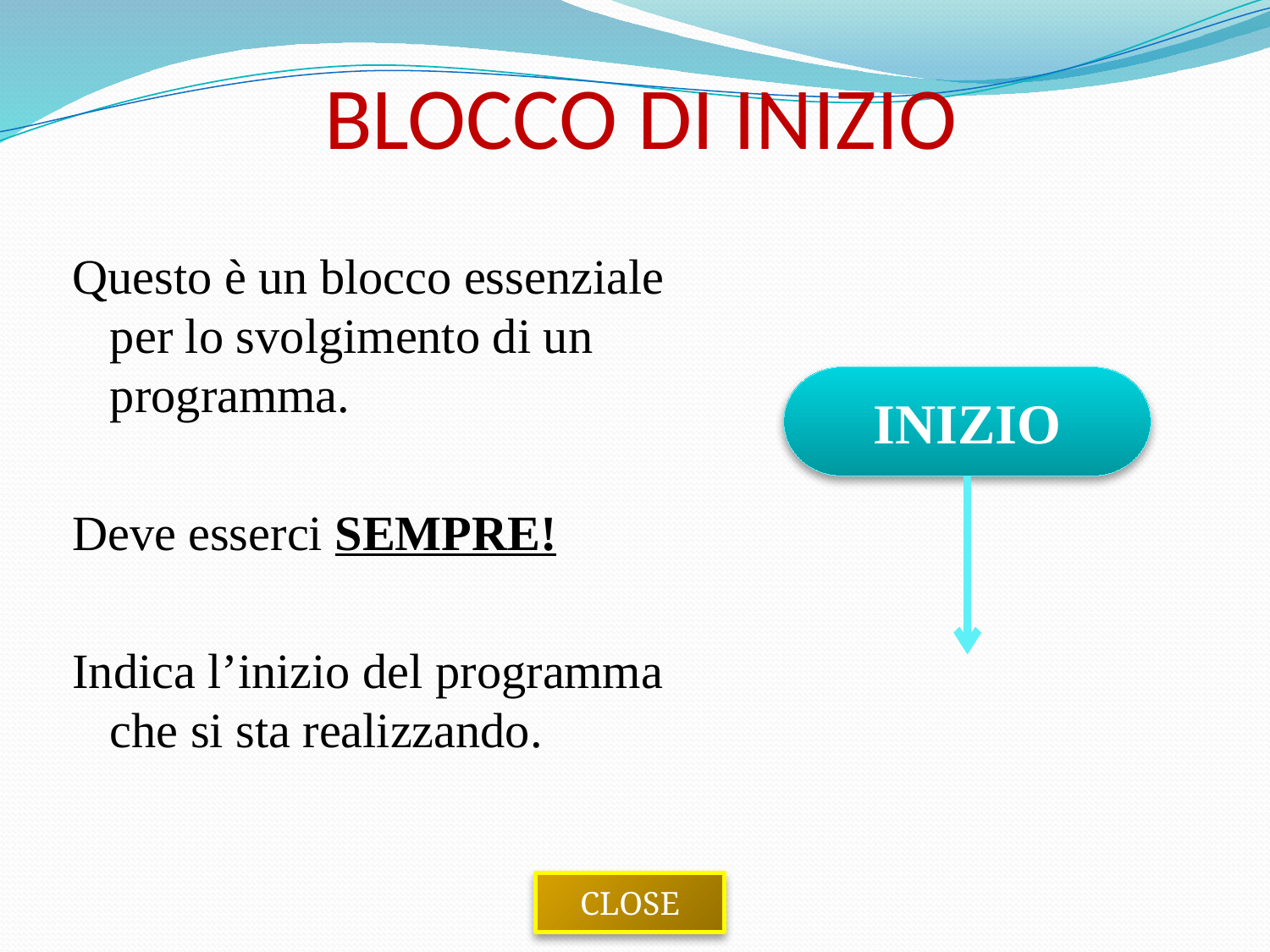

# BLOCCO DI INIZIO
Questo è un blocco essenziale per lo svolgimento di un programma.

Deve esserci SEMPRE!

Indica l’inizio del programma che si sta realizzando.
INIZIO
CLOSE